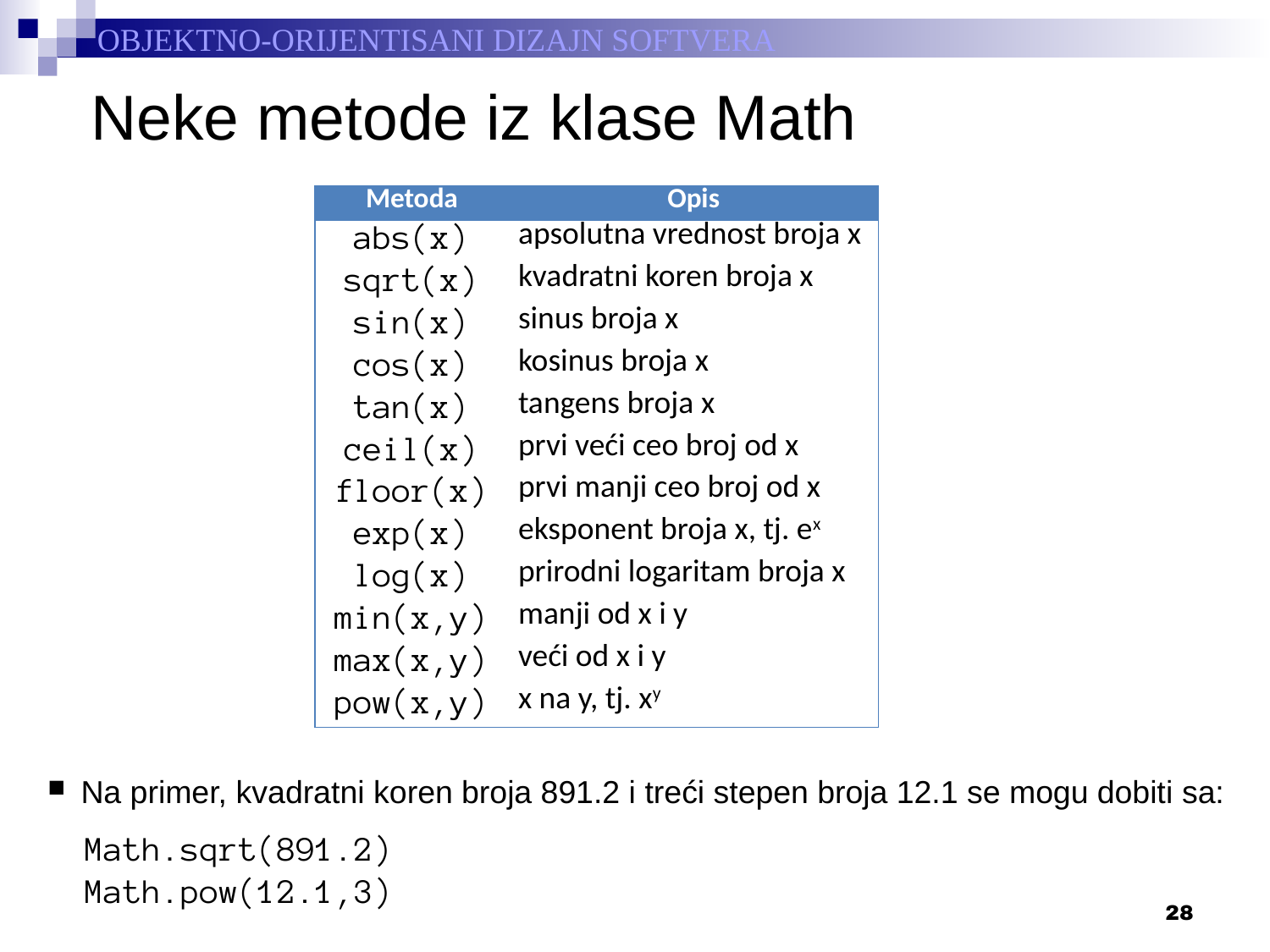

# Neke metode iz klase Math
| Metoda | Opis |
| --- | --- |
| abs(x) | apsolutna vrednost broja x |
| sqrt(x) | kvadratni koren broja x |
| sin(x) | sinus broja x |
| cos(x) | kosinus broja x |
| tan(x) | tangens broja x |
| ceil(x) | prvi veći ceo broj od x |
| floor(x) | prvi manji ceo broj od x |
| exp(x) | eksponent broja x, tj. ex |
| log(x) | prirodni logaritam broja x |
| min(x,y) | manji od x i y |
| max(x,y) | veći od x i y |
| pow(x,y) | x na y, tj. xy |
Na primer, kvadratni koren broja 891.2 i treći stepen broja 12.1 se mogu dobiti sa:
Math.sqrt(891.2)
Math.pow(12.1,3)
28